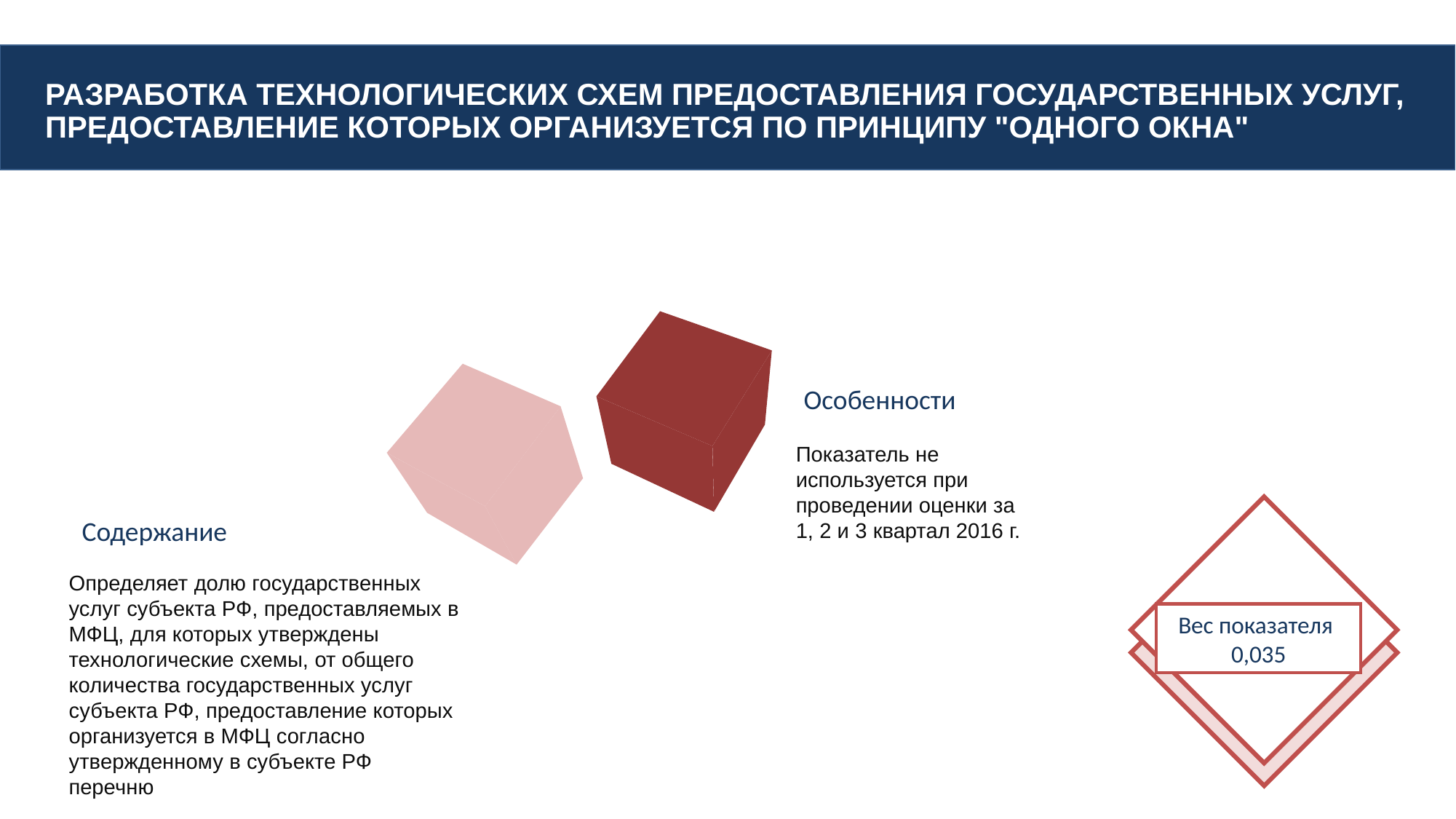

Разработка технологических схем предоставления государственных услуг, предоставление которых организуется по принципу "одного окна"

Особенности
Показатель не используется при проведении оценки за 1, 2 и 3 квартал 2016 г.

Содержание
Определяет долю государственных услуг субъекта РФ, предоставляемых в МФЦ, для которых утверждены технологические схемы, от общего количества государственных услуг субъекта РФ, предоставление которых организуется в МФЦ согласно утвержденному в субъекте РФ перечню

Вес показателя
0,035